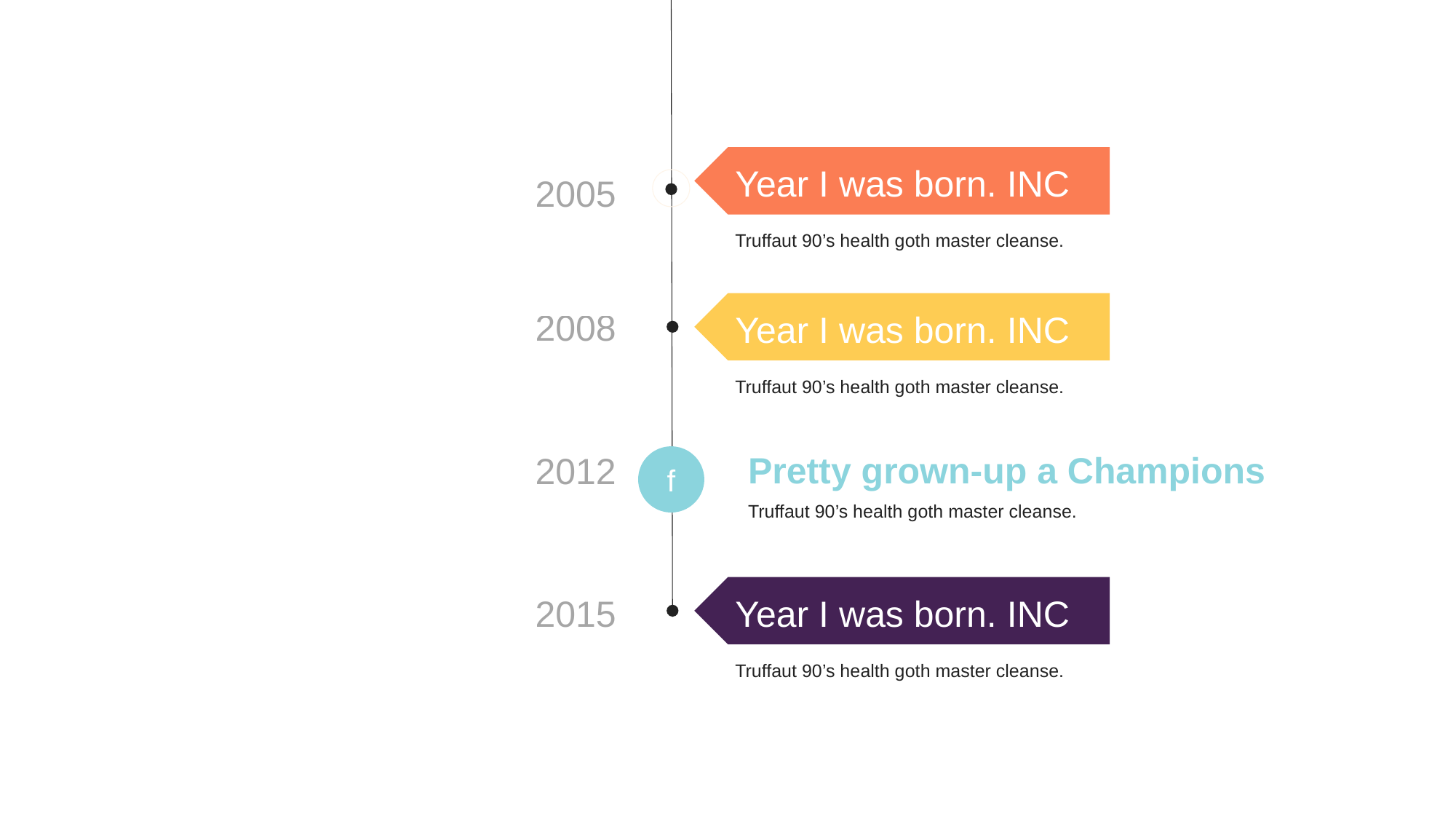

Year I was born. INC
Truffaut 90’s health goth master cleanse.

2005

2008
Year I was born. INC
Truffaut 90’s health goth master cleanse.

f
Pretty grown-up a Champions
Truffaut 90’s health goth master cleanse.
2012

Year I was born. INC
Truffaut 90’s health goth master cleanse.
2015